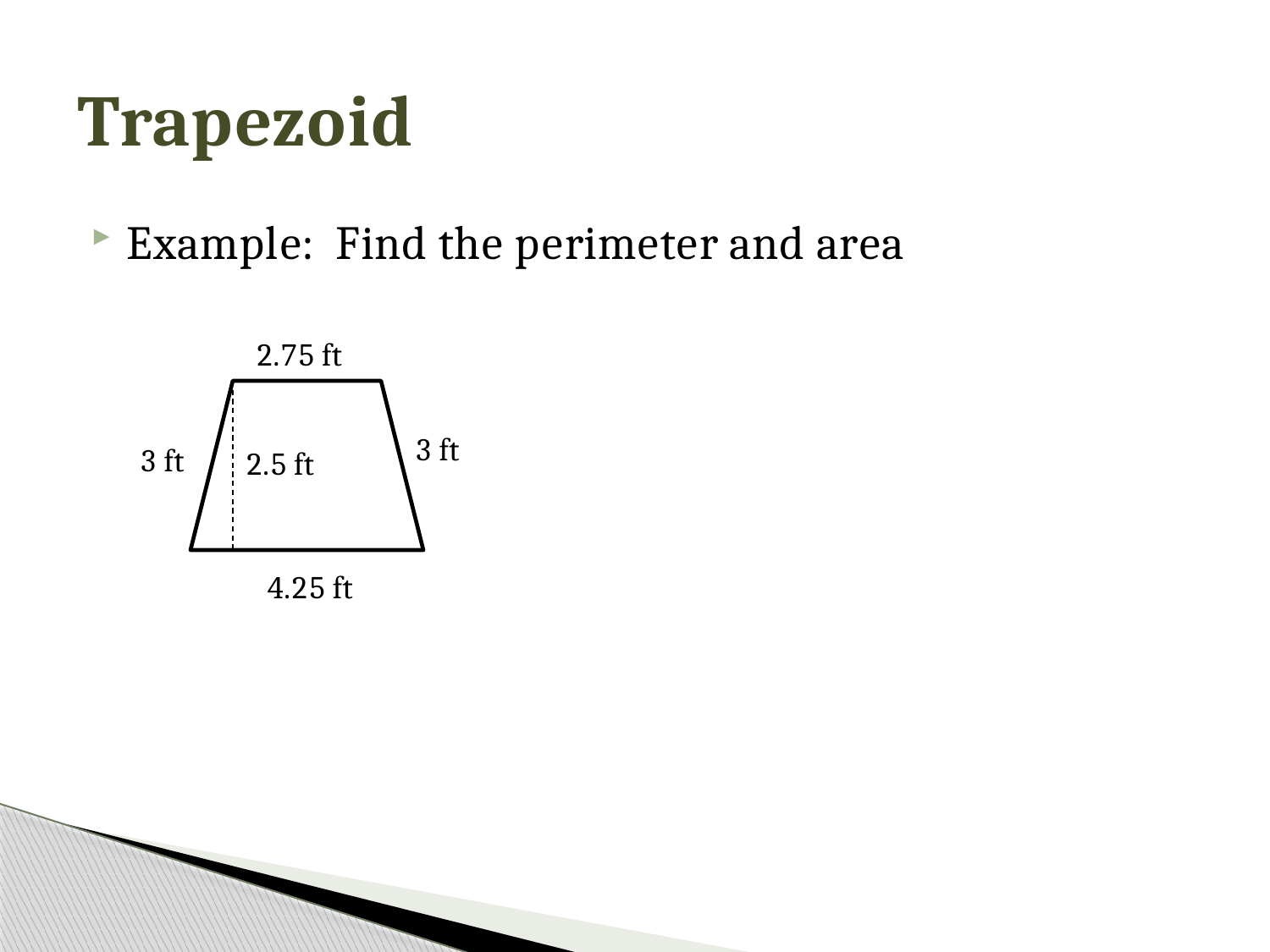

# Trapezoid
Example:  Find the perimeter and area
2.75 ft

3 ft
3 ft
2.5 ft
4.25 ft